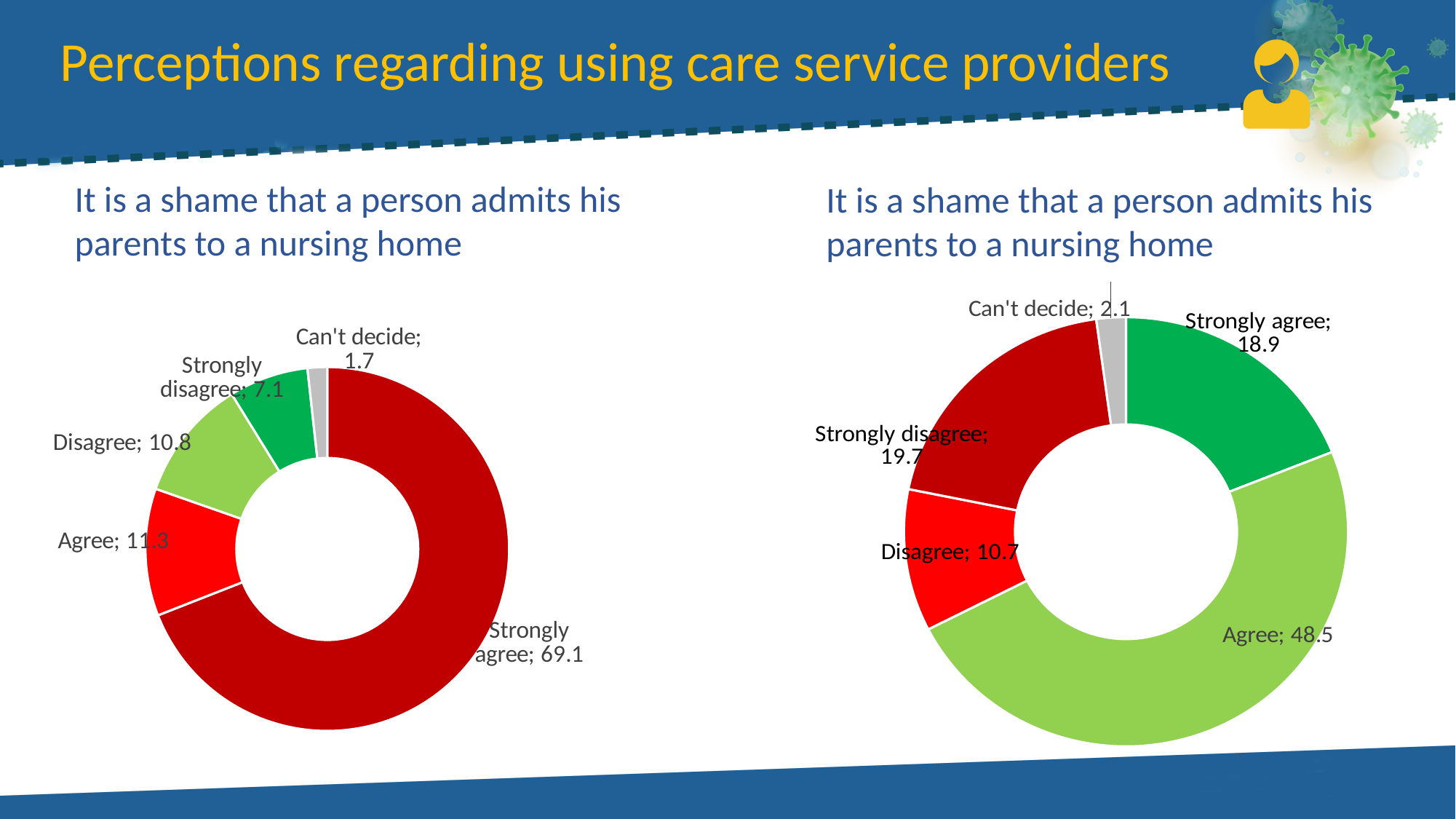

# Perceptions regarding using care service providers
It is a shame that a person admits his parents to a nursing home
It is a shame that a person admits his parents to a nursing home

### Chart

| Category | Sales |
|---|---|
| Strongly agree | 18.941426258325553 |
| Agree | 48.54292874325492 |
| Disagree | 10.700347374687894 |
| Strongly disagree | 19.668253455562965 |
| Can't decide | 2.1470441681686725 |

### Chart

| Category | Sales |
|---|---|
| Strongly agree | 69.05405966310447 |
| Agree | 11.312078341874514 |
| Disagree | 10.825296759875638 |
| Strongly disagree | 7.064229602098314 |
| Can't decide | 1.7443356330470625 |